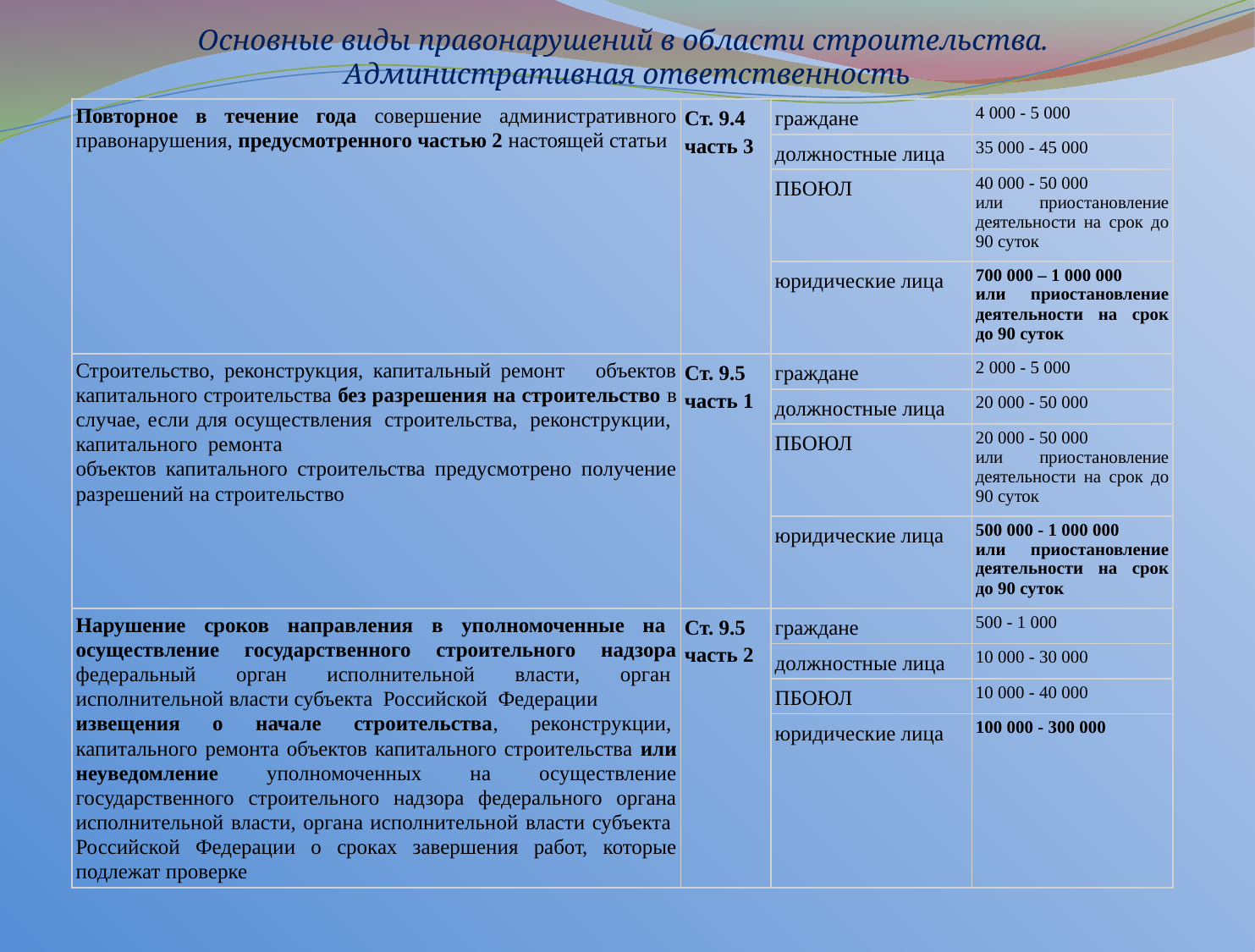

Основные виды правонарушений в области строительства.
Административная ответственность

| Повторное в течение года совершение административного правонарушения, предусмотренного частью 2 настоящей статьи | Ст. 9.4 часть 3 | граждане | 4 000 - 5 000 |
| --- | --- | --- | --- |
|  |  | должностные лица | 35 000 - 45 000 |
|  |  | ПБОЮЛ | 40 000 - 50 000 или приостановление деятельности на срок до 90 суток |
|  |  | юридические лица | 700 000 – 1 000 000 или приостановление деятельности на срок до 90 суток |
| Строительство, реконструкция, капитальный ремонт     объектов капитального строительства без разрешения на строительство в случае, если для осуществления  строительства,  реконструкции,  капитального  ремонта объектов капитального строительства предусмотрено получение разрешений на строительство | Ст. 9.5 часть 1 | граждане | 2 000 - 5 000 |
|  |  | должностные лица | 20 000 - 50 000 |
|  |  | ПБОЮЛ | 20 000 - 50 000 или приостановление деятельности на срок до 90 суток |
|  |  | юридические лица | 500 000 - 1 000 000 или приостановление деятельности на срок до 90 суток |
| Нарушение сроков направления в уполномоченные на   осуществление государственного строительного надзора федеральный орган исполнительной власти, орган  исполнительной власти субъекта  Российской  Федерации извещения о начале строительства, реконструкции,  капитального ремонта объектов капитального строительства или неуведомление уполномоченных на осуществление государственного строительного надзора федерального органа исполнительной власти, органа исполнительной власти субъекта  Российской Федерации о сроках завершения работ, которые подлежат проверке | Ст. 9.5 часть 2 | граждане | 500 - 1 000 |
|  |  | должностные лица | 10 000 - 30 000 |
|  |  | ПБОЮЛ | 10 000 - 40 000 |
|  |  | юридические лица | 100 000 - 300 000 |